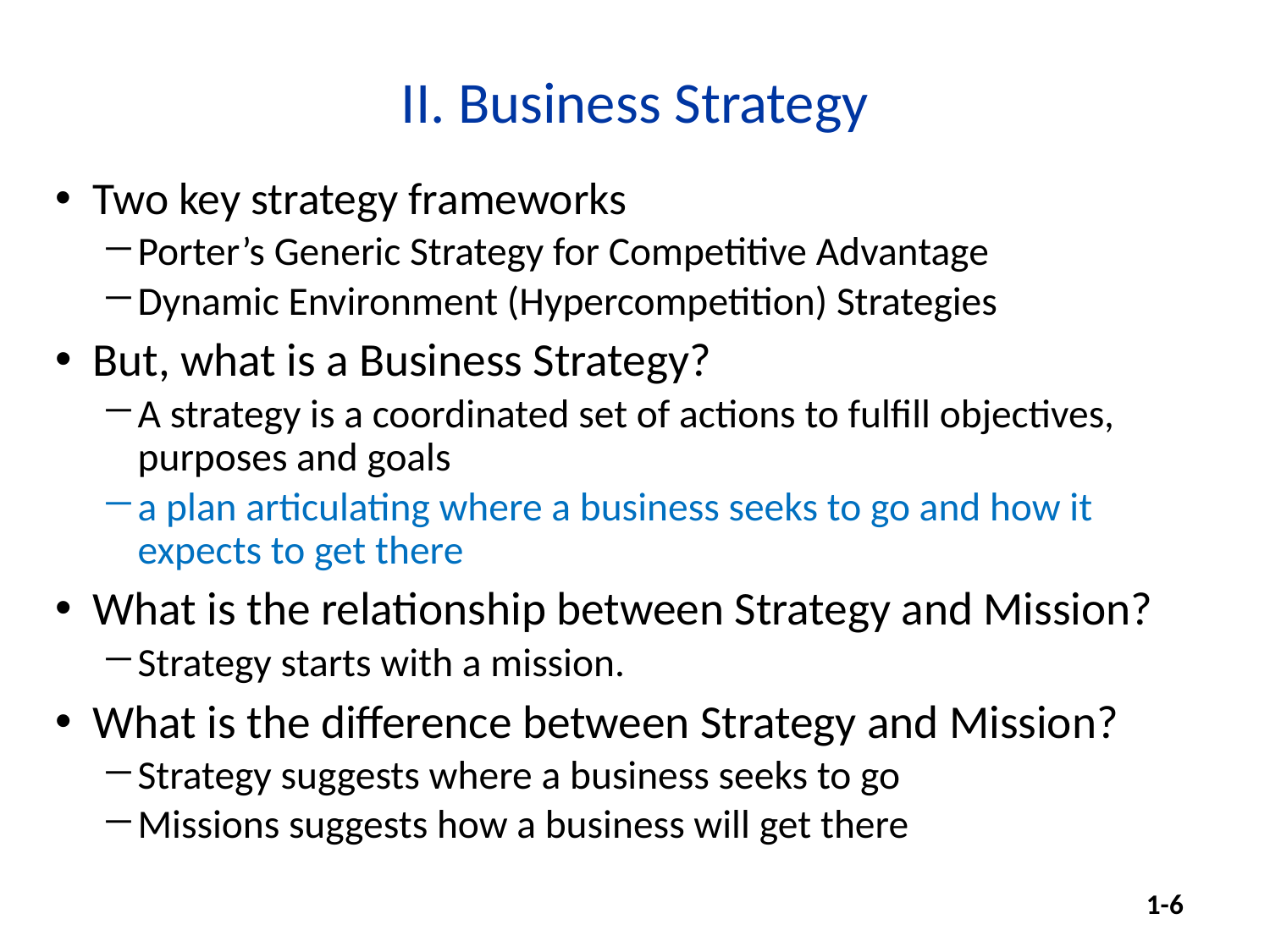

# II. Business Strategy
Two key strategy frameworks
Porter’s Generic Strategy for Competitive Advantage
Dynamic Environment (Hypercompetition) Strategies
But, what is a Business Strategy?
A strategy is a coordinated set of actions to fulfill objectives, purposes and goals
a plan articulating where a business seeks to go and how it expects to get there
What is the relationship between Strategy and Mission?
Strategy starts with a mission.
What is the difference between Strategy and Mission?
Strategy suggests where a business seeks to go
Missions suggests how a business will get there